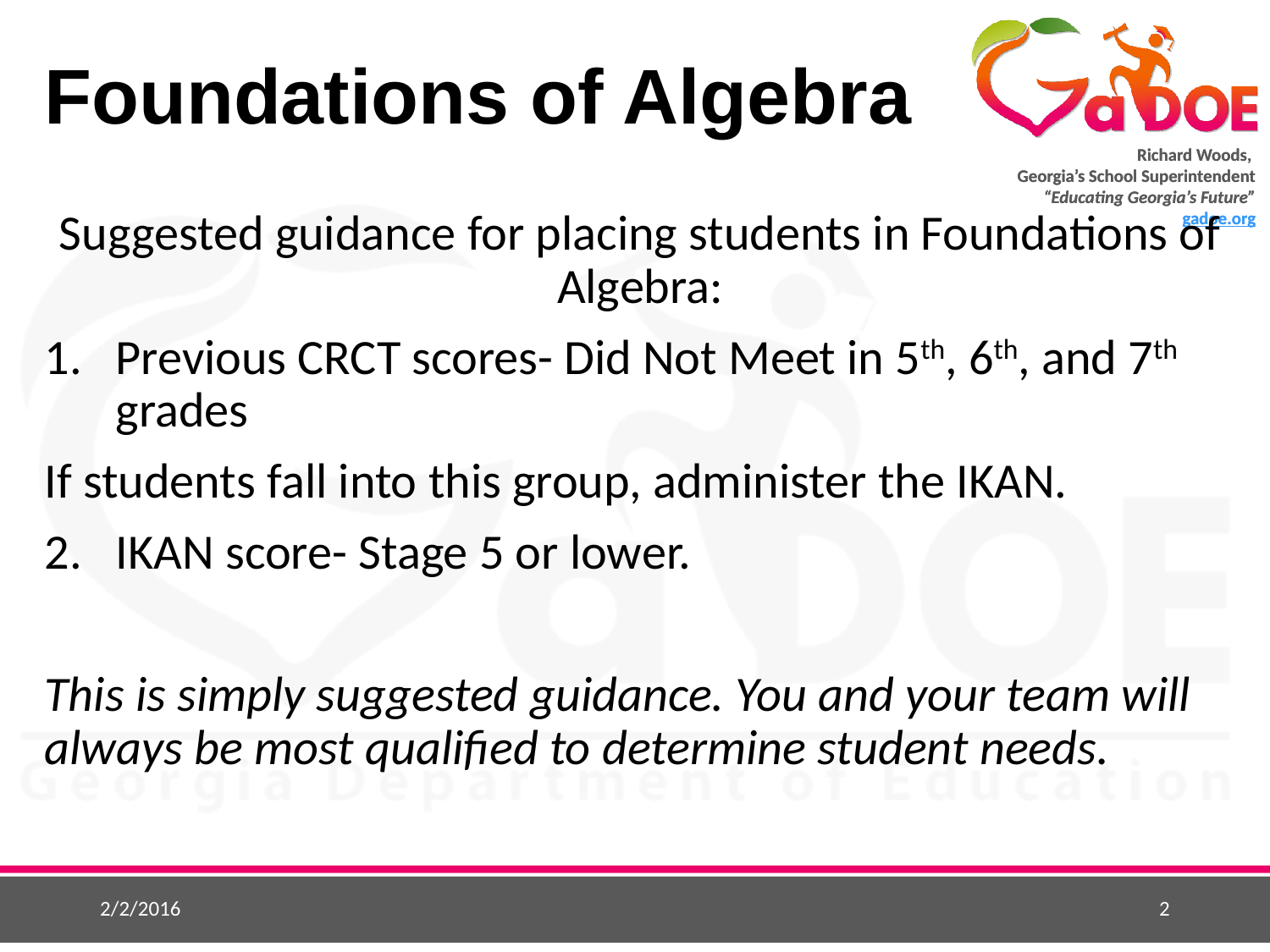

# Foundations of Algebra
Suggested guidance for placing students in Foundations of Algebra:
Previous CRCT scores- Did Not Meet in 5th, 6th, and 7th grades
If students fall into this group, administer the IKAN.
IKAN score- Stage 5 or lower.

This is simply suggested guidance. You and your team will always be most qualified to determine student needs.

2/2/2016
2